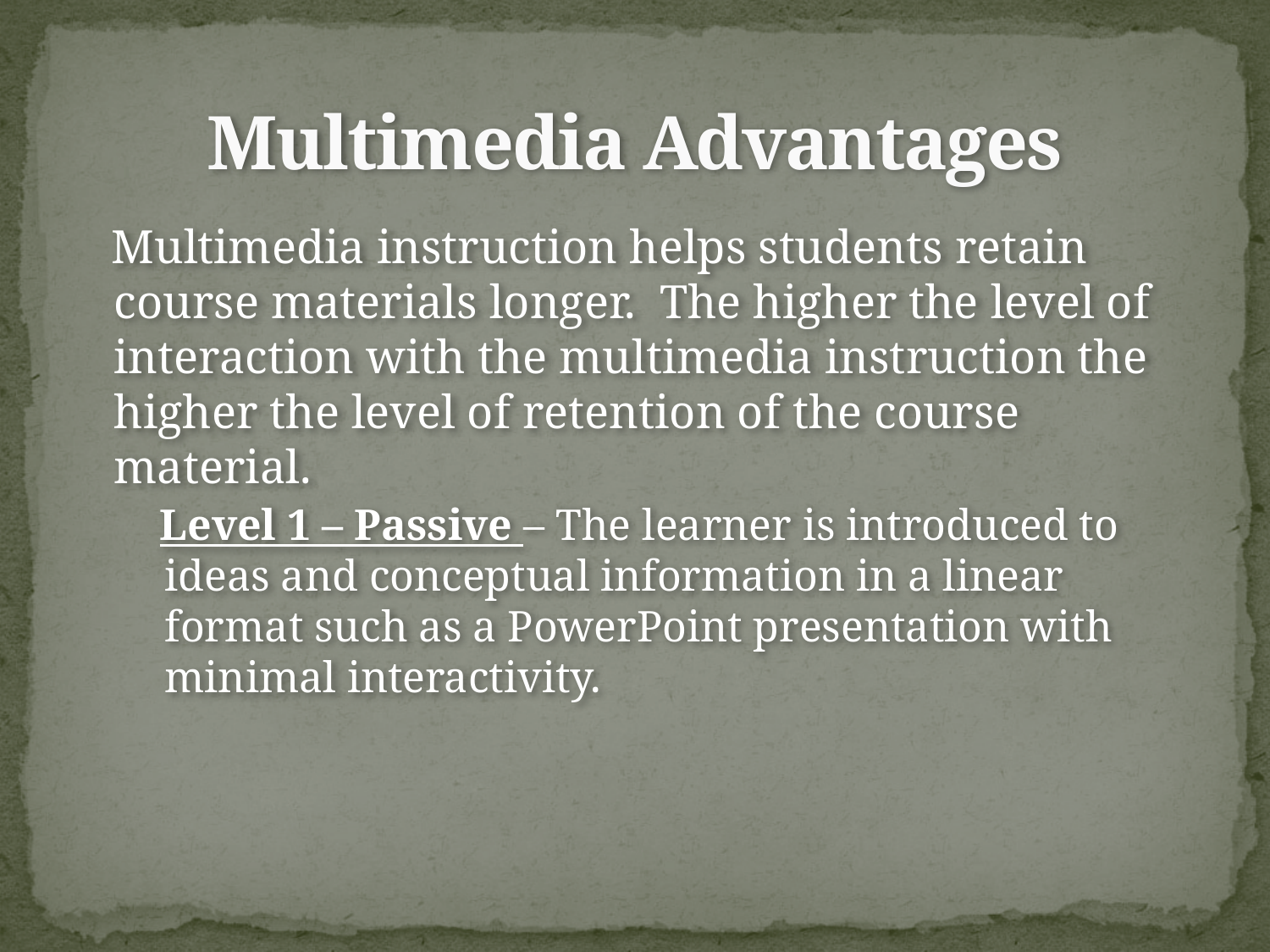

# Multimedia Advantages
   Multimedia instruction helps students retain course materials longer.  The higher the level of interaction with the multimedia instruction the higher the level of retention of the course material.
   Level 1 – Passive – The learner is introduced to ideas and conceptual information in a linear format such as a PowerPoint presentation with minimal interactivity.